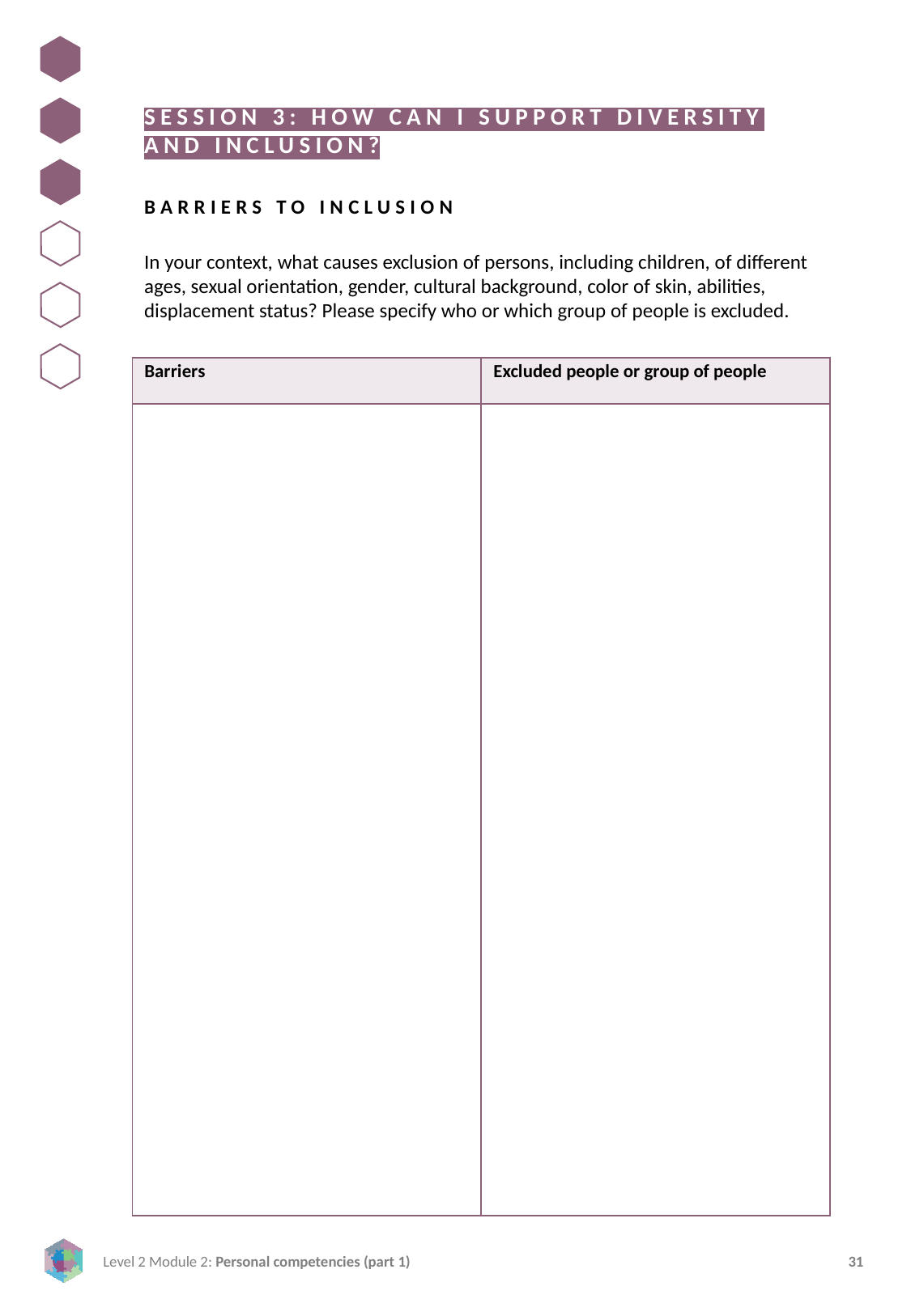

SESSION 3: HOW CAN I SUPPORT DIVERSITY AND INCLUSION?

BARRIERS TO INCLUSION

In your context, what causes exclusion of persons, including children, of different ages, sexual orientation, gender, cultural background, color of skin, abilities, displacement status? Please specify who or which group of people is excluded.

| Barriers | Excluded people or group of people |
| --- | --- |
|  |  |